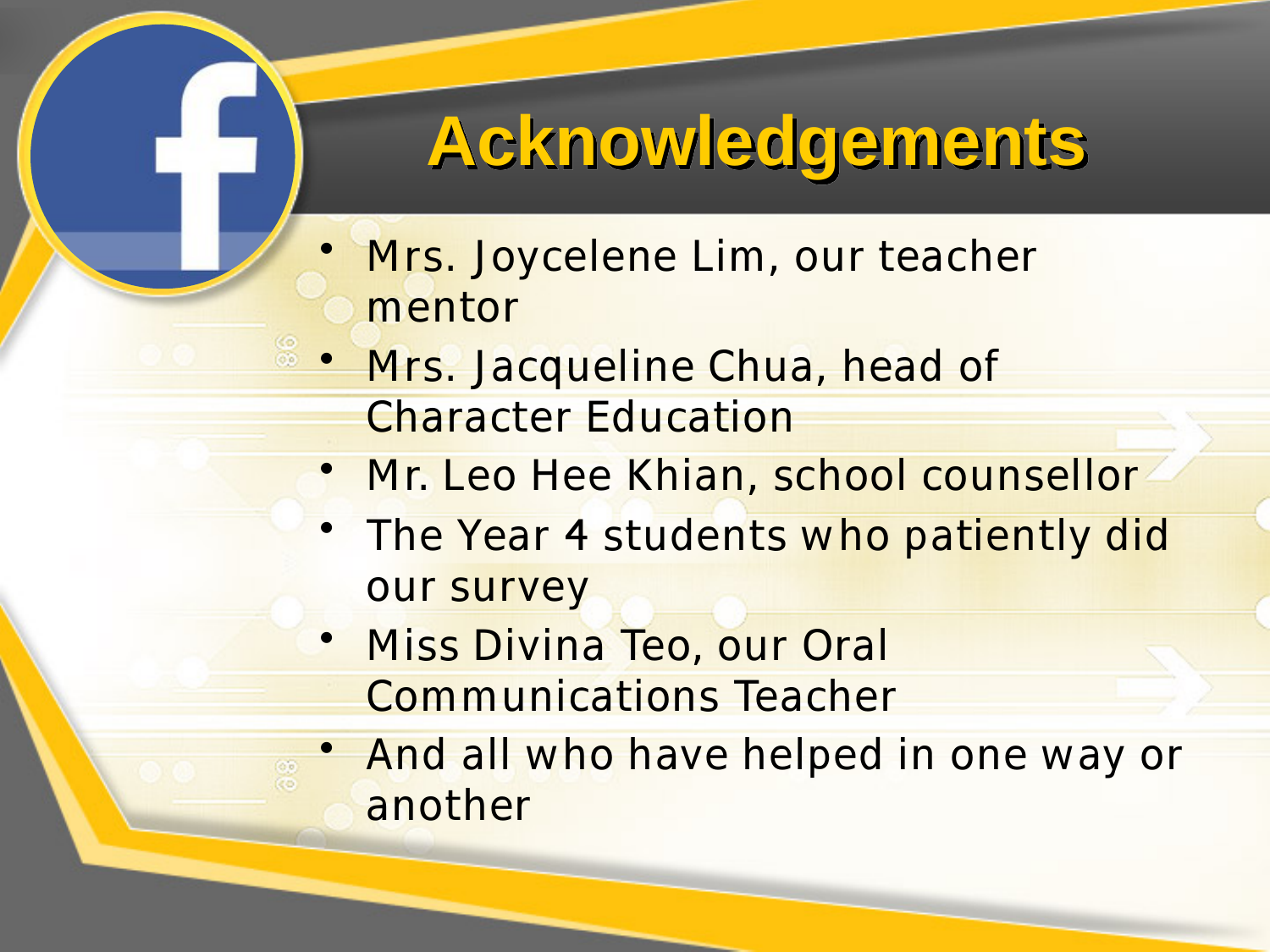

# Acknowledgements
Mrs. Joycelene Lim, our teacher mentor
Mrs. Jacqueline Chua, head of Character Education
Mr. Leo Hee Khian, school counsellor
The Year 4 students who patiently did our survey
Miss Divina Teo, our Oral Communications Teacher
And all who have helped in one way or another